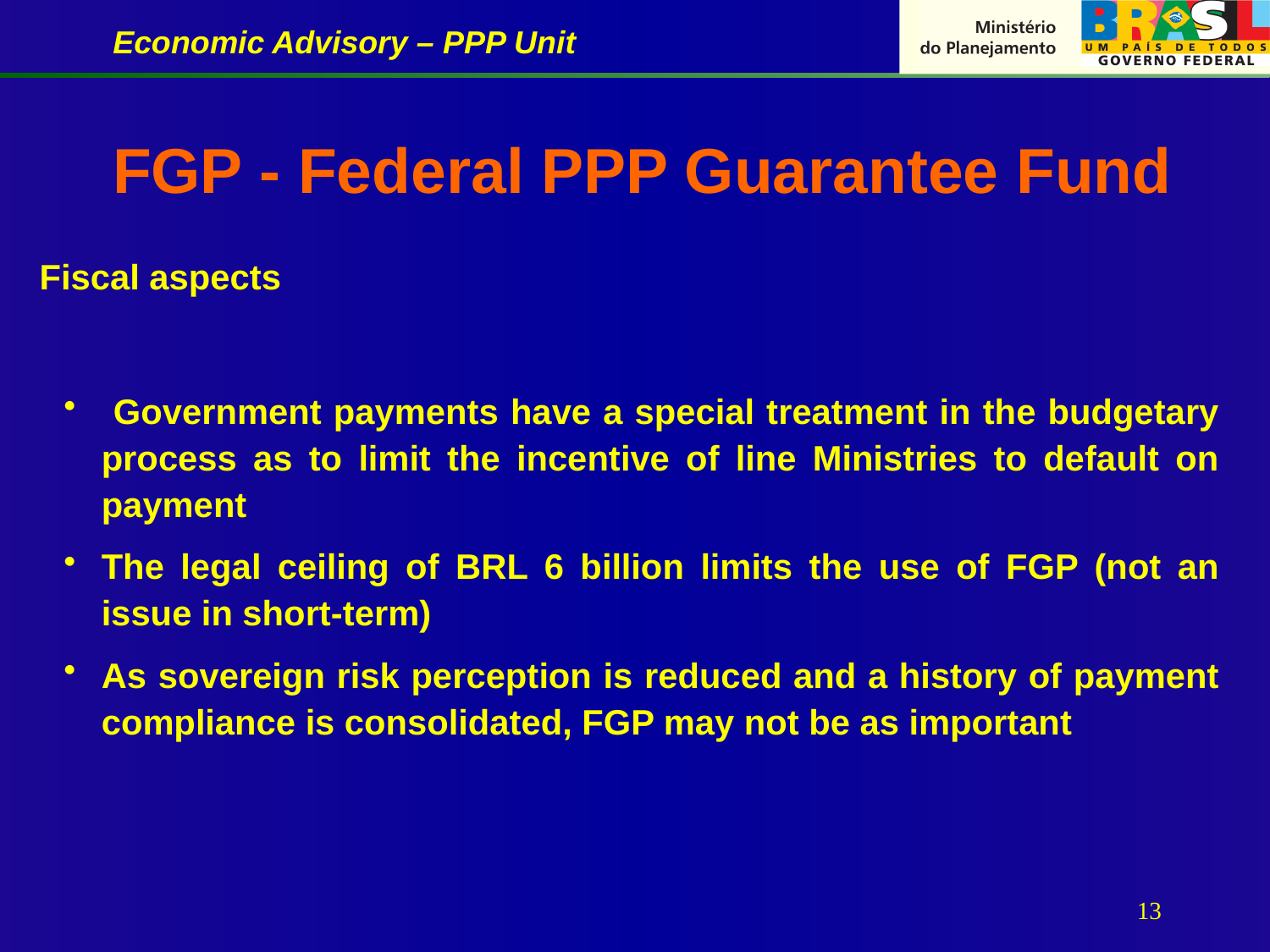

# FGP - Federal PPP Guarantee Fund
 Fiscal aspects

 Government payments have a special treatment in the budgetary process as to limit the incentive of line Ministries to default on payment
The legal ceiling of BRL 6 billion limits the use of FGP (not an issue in short-term)
As sovereign risk perception is reduced and a history of payment compliance is consolidated, FGP may not be as important
13